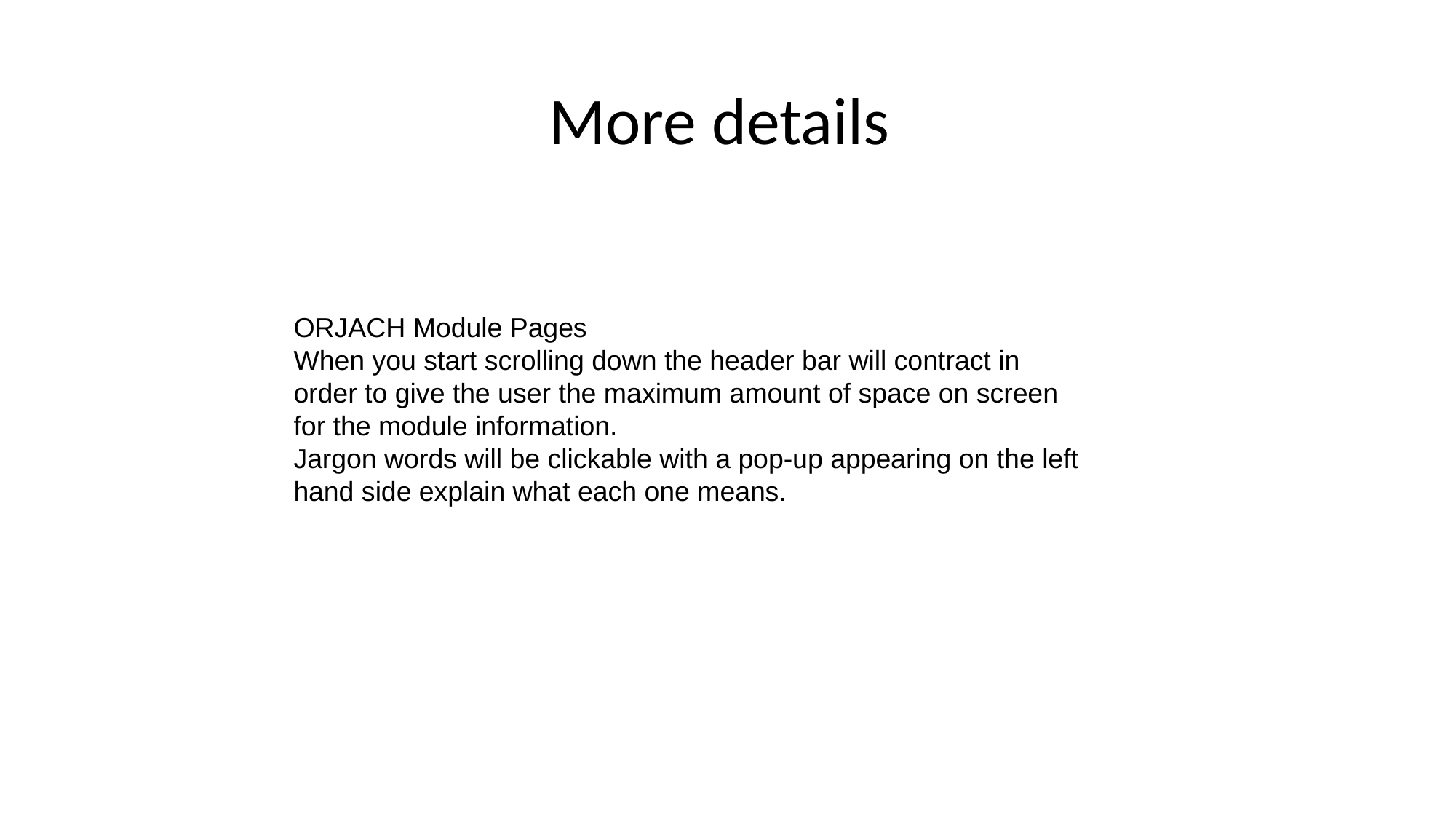

# More details

ORJACH Module Pages
When you start scrolling down the header bar will contract in order to give the user the maximum amount of space on screen for the module information.
Jargon words will be clickable with a pop-up appearing on the left hand side explain what each one means.